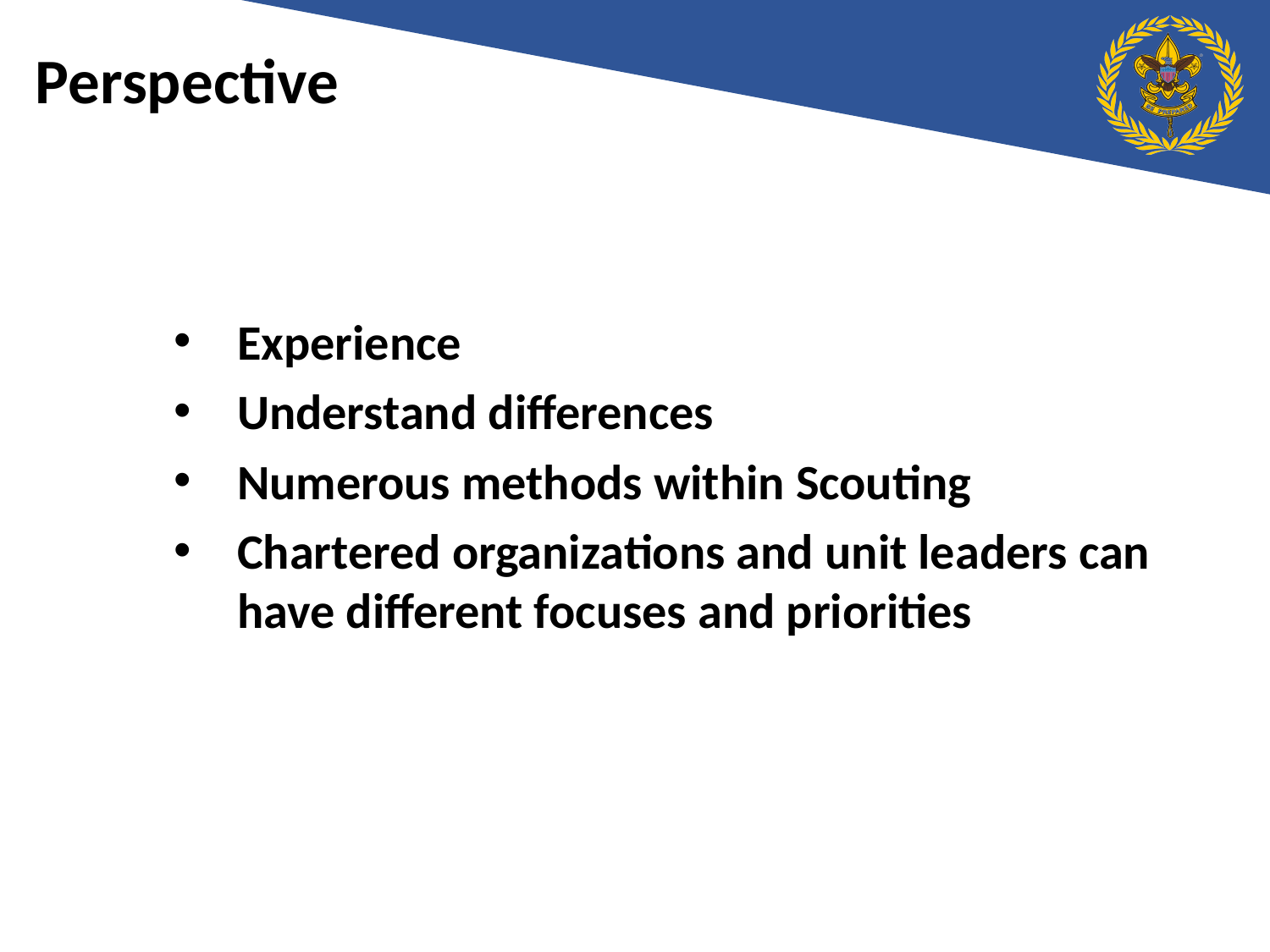

Perspective
Experience
Understand differences
Numerous methods within Scouting
Chartered organizations and unit leaders can have different focuses and priorities